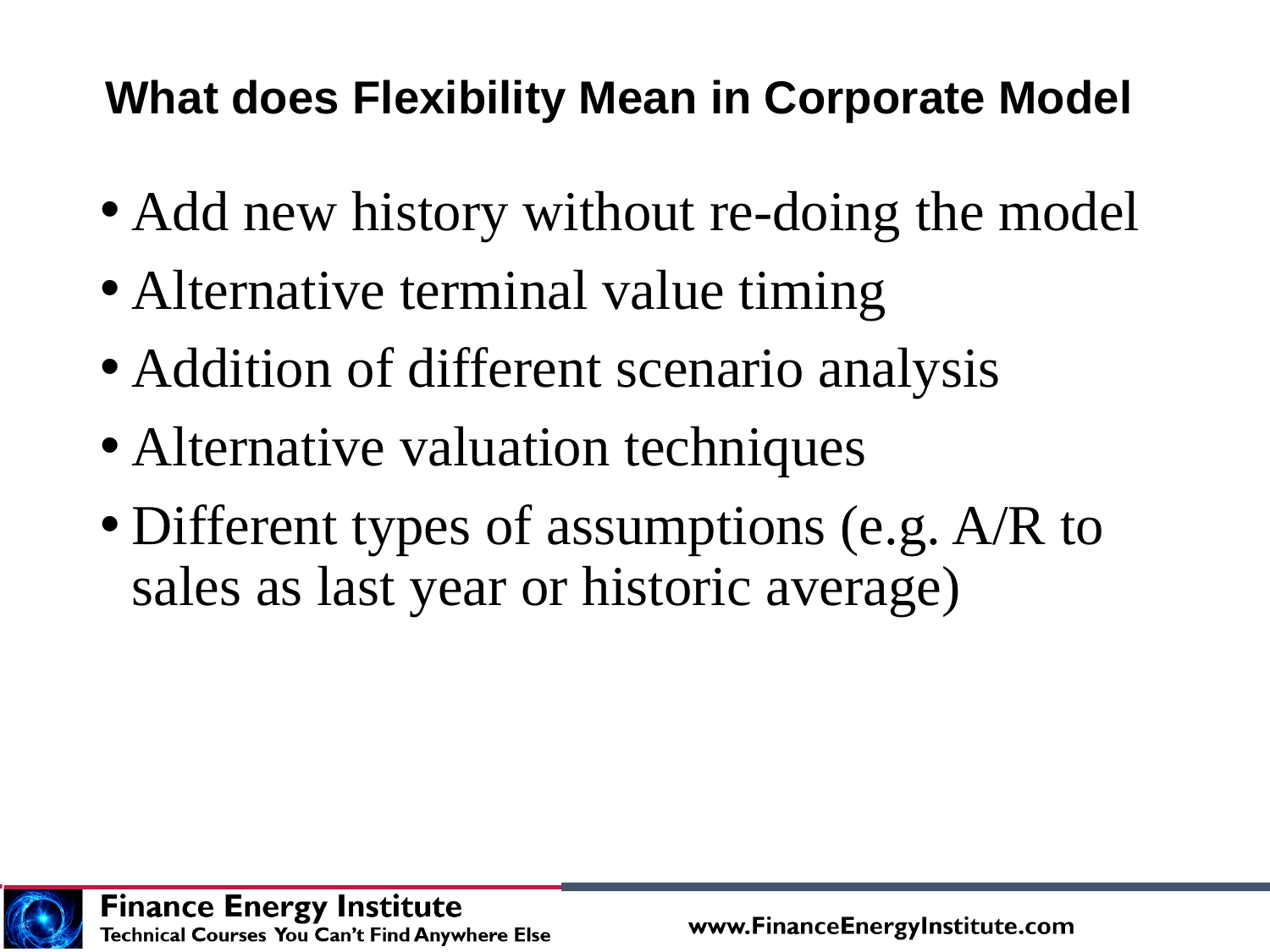

# What does Flexibility Mean in Corporate Model
Add new history without re-doing the model
Alternative terminal value timing
Addition of different scenario analysis
Alternative valuation techniques
Different types of assumptions (e.g. A/R to sales as last year or historic average)